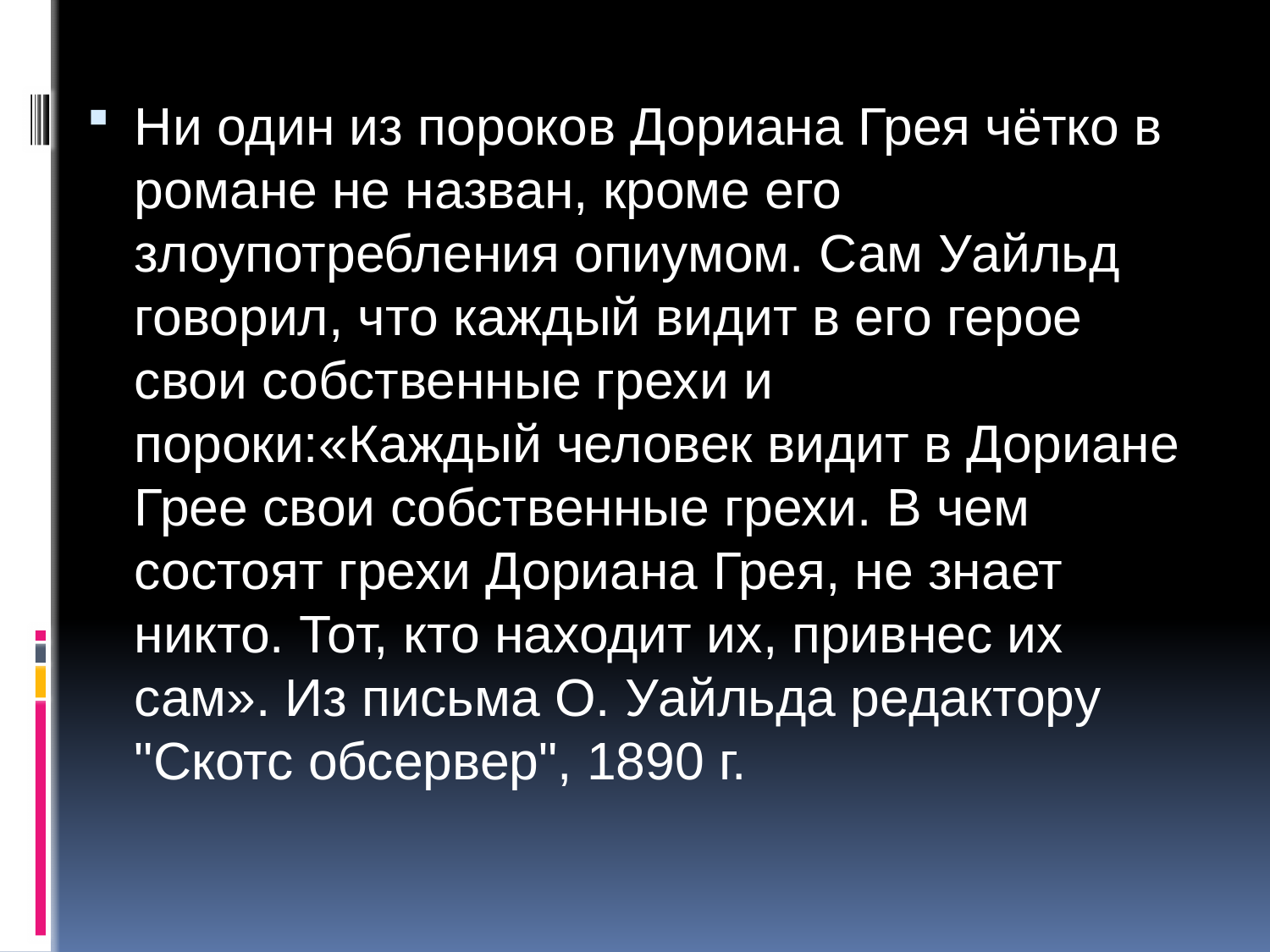

Ни один из пороков Дориана Грея чётко в романе не назван, кроме его злоупотребления опиумом. Сам Уайльд говорил, что каждый видит в его герое свои собственные грехи и пороки:«Каждый человек видит в Дориане Грее свои собственные грехи. В чем состоят грехи Дориана Грея, не знает никто. Тот, кто находит их, привнес их сам». Из письма О. Уайльда редактору "Скотс обсервер", 1890 г.